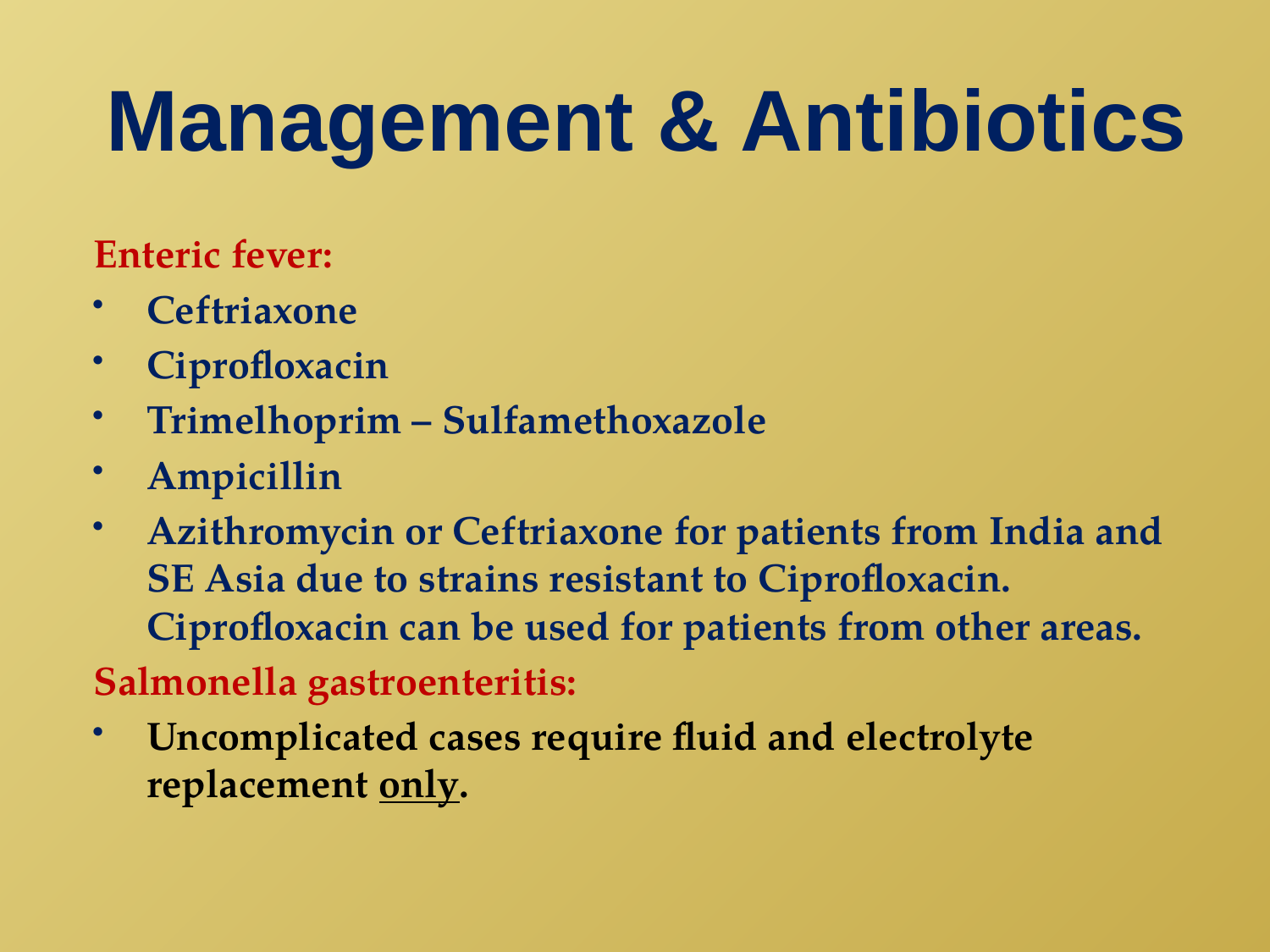

# Management & Antibiotics
Enteric fever:
Ceftriaxone
Ciprofloxacin
Trimelhoprim – Sulfamethoxazole
Ampicillin
Azithromycin or Ceftriaxone for patients from India and SE Asia due to strains resistant to Ciprofloxacin. Ciprofloxacin can be used for patients from other areas.
Salmonella gastroenteritis:
Uncomplicated cases require fluid and electrolyte replacement only.